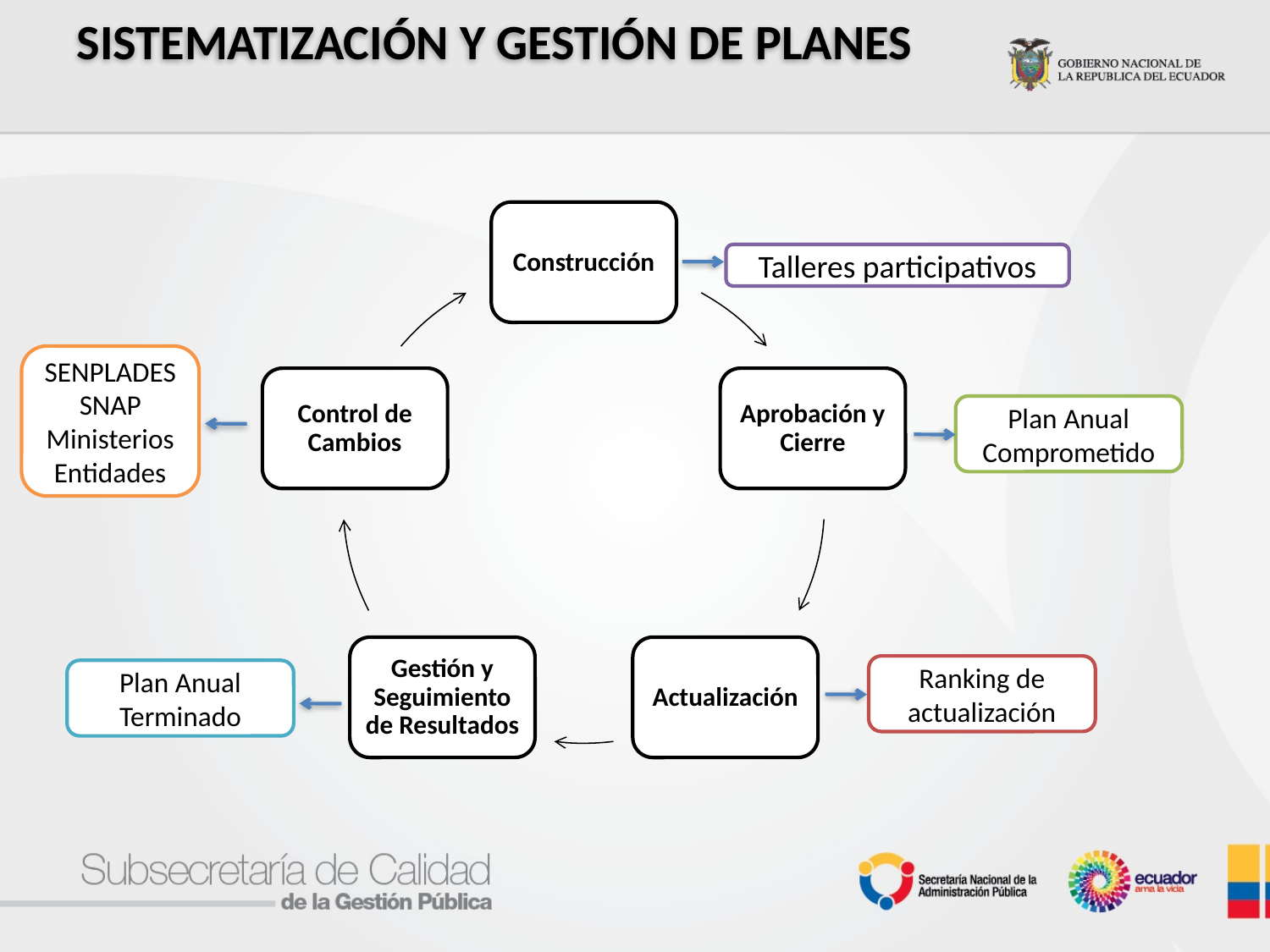

SISTEMATIZACIÓN Y GESTIÓN DE PLANES
Construcción
Aprobación y Cierre
Actualización
Gestión y Seguimiento de Resultados
Control de Cambios
Talleres participativos
SENPLADES
SNAP
Ministerios
Entidades
Plan Anual Comprometido
Ranking de actualización
Plan Anual Terminado